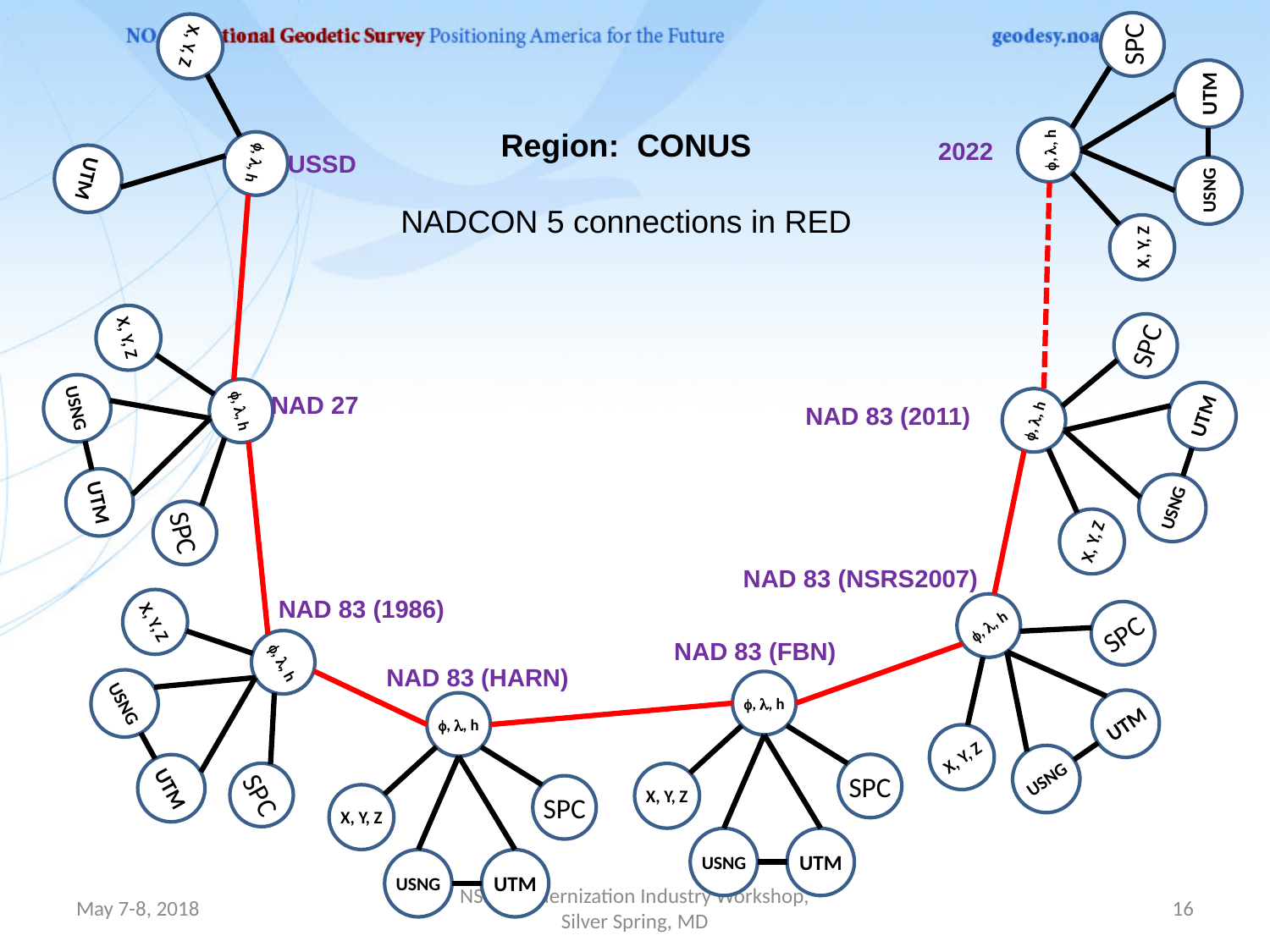

X, Y, Z
φ, λ, h
SPC
X, Y, Z
USNG
UTM
Region:  CONUS

NADCON 5 connections in RED
2022
φ, λ, h
USSD
UTM
φ, λ, h
SPC
X, Y, Z
USNG
UTM
φ, λ, h
SPC
X, Y, Z
USNG
UTM
NAD 27
NAD 83 (2011)
NAD 83 (NSRS2007)
φ, λ, h
SPC
X, Y, Z
USNG
UTM
NAD 83 (1986)
φ, λ, h
SPC
X, Y, Z
USNG
UTM
NAD 83 (FBN)
NAD 83 (HARN)
φ, λ, h
SPC
X, Y, Z
USNG
UTM
φ, λ, h
SPC
X, Y, Z
USNG
UTM
May 7-8, 2018
NSRS Modernization Industry Workshop, Silver Spring, MD
16